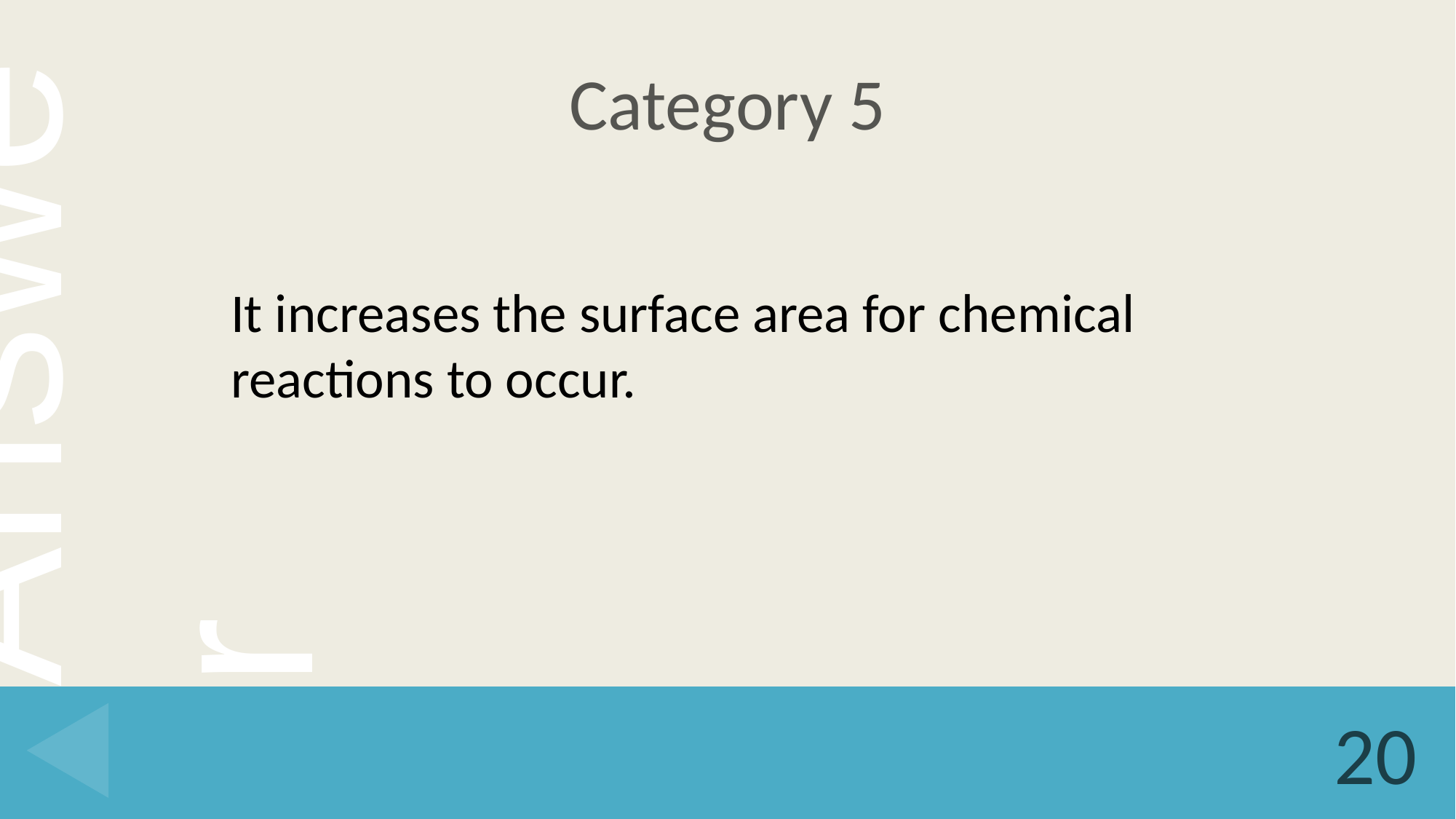

# Category 5
It increases the surface area for chemical reactions to occur.
20